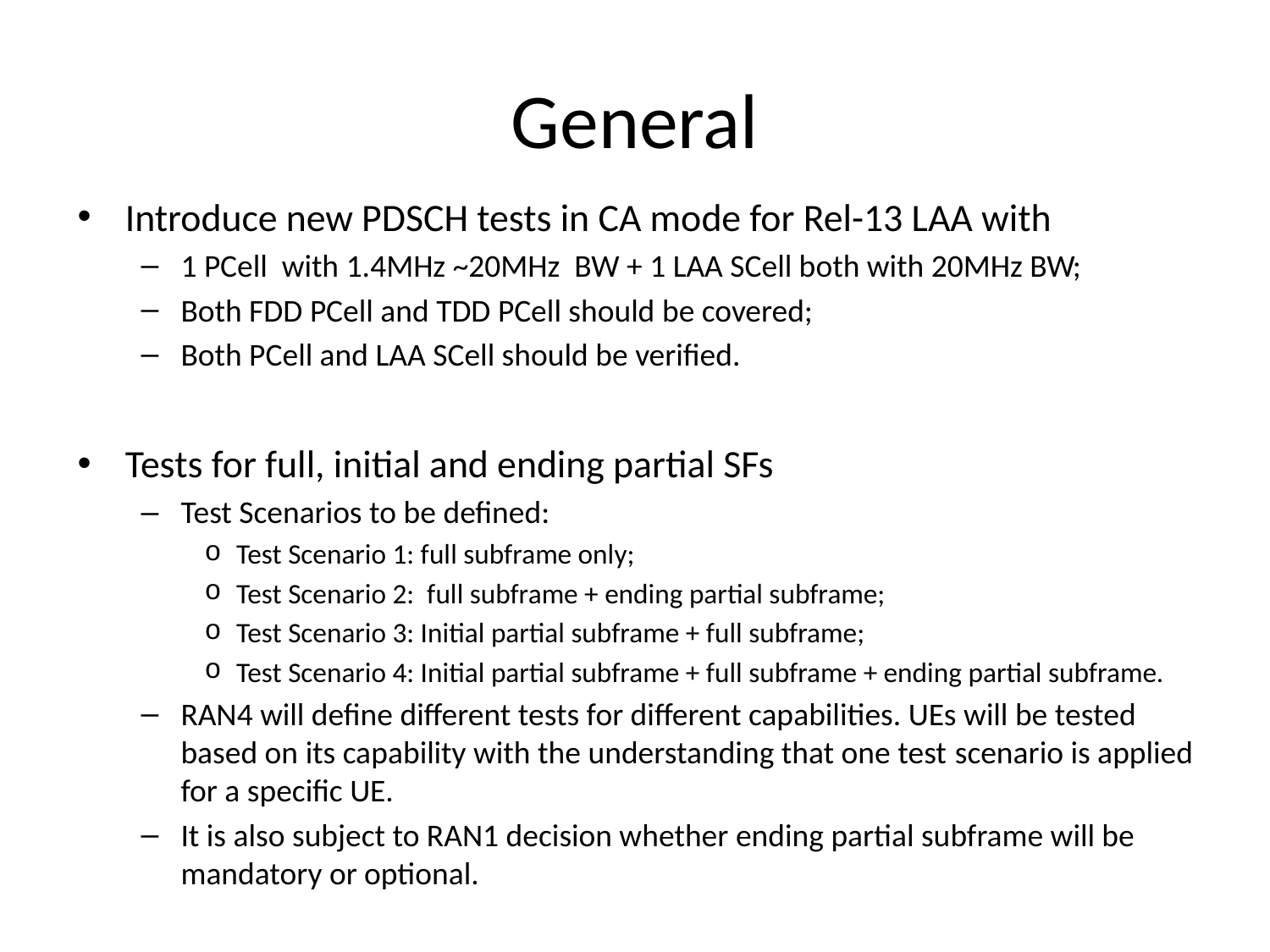

# General
Introduce new PDSCH tests in CA mode for Rel-13 LAA with
1 PCell  with 1.4MHz ~20MHz  BW + 1 LAA SCell both with 20MHz BW;
Both FDD PCell and TDD PCell should be covered;
Both PCell and LAA SCell should be verified.

Tests for full, initial and ending partial SFs
Test Scenarios to be defined:
Test Scenario 1: full subframe only;
Test Scenario 2:  full subframe + ending partial subframe;
Test Scenario 3: Initial partial subframe + full subframe;
Test Scenario 4: Initial partial subframe + full subframe + ending partial subframe.
RAN4 will define different tests for different capabilities. UEs will be tested based on its capability with the understanding that one test scenario is applied for a specific UE.
It is also subject to RAN1 decision whether ending partial subframe will be mandatory or optional.